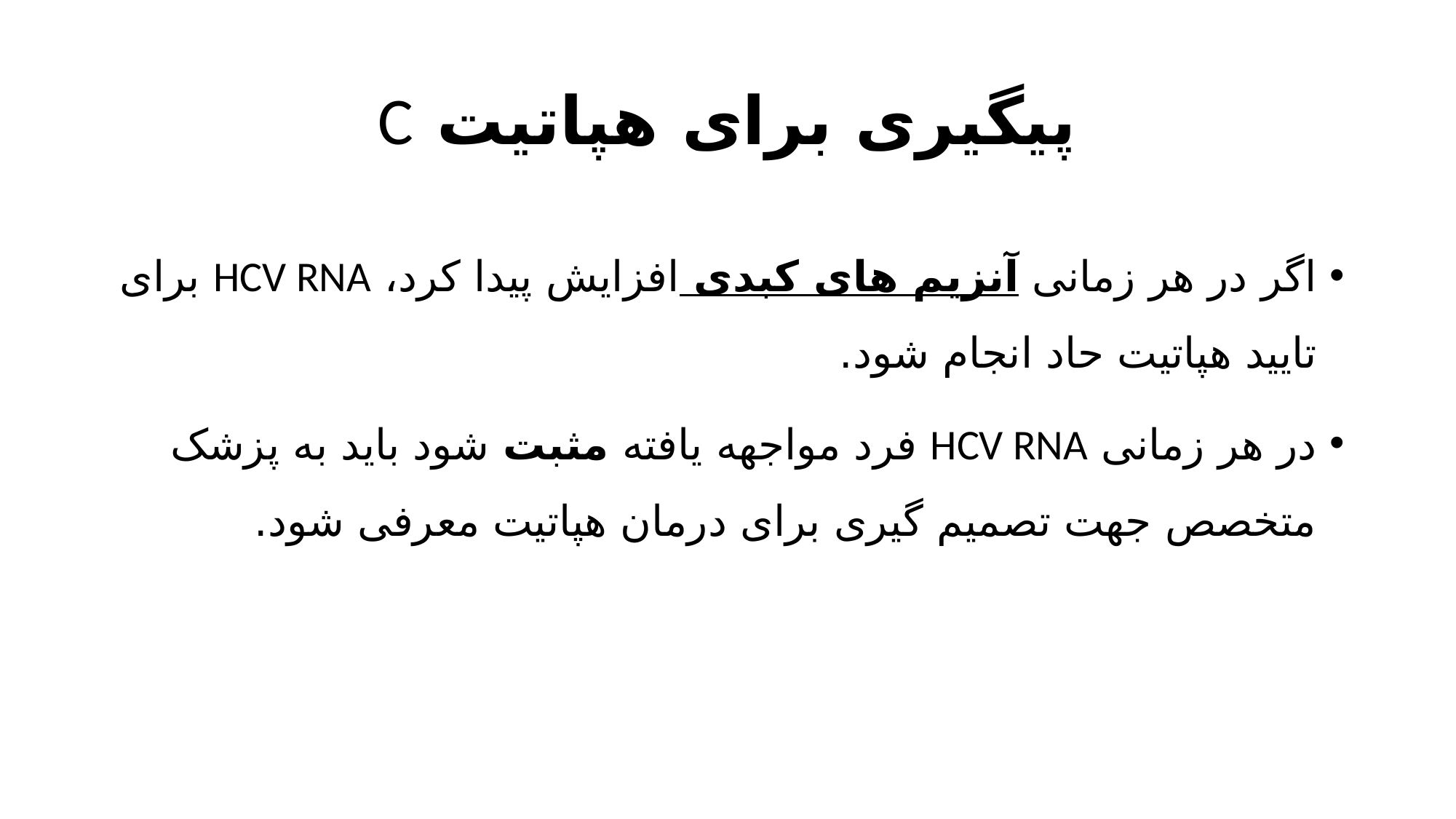

# پیگیری برای هپاتیت C
اگر در هر زمانی آنزیم های کبدی افزایش پیدا کرد، HCV RNA برای تایید هپاتیت حاد انجام شود.
در هر زمانی HCV RNA فرد مواجهه یافته مثبت شود باید به پزشک متخصص جهت تصمیم گیری برای درمان هپاتیت معرفی شود.